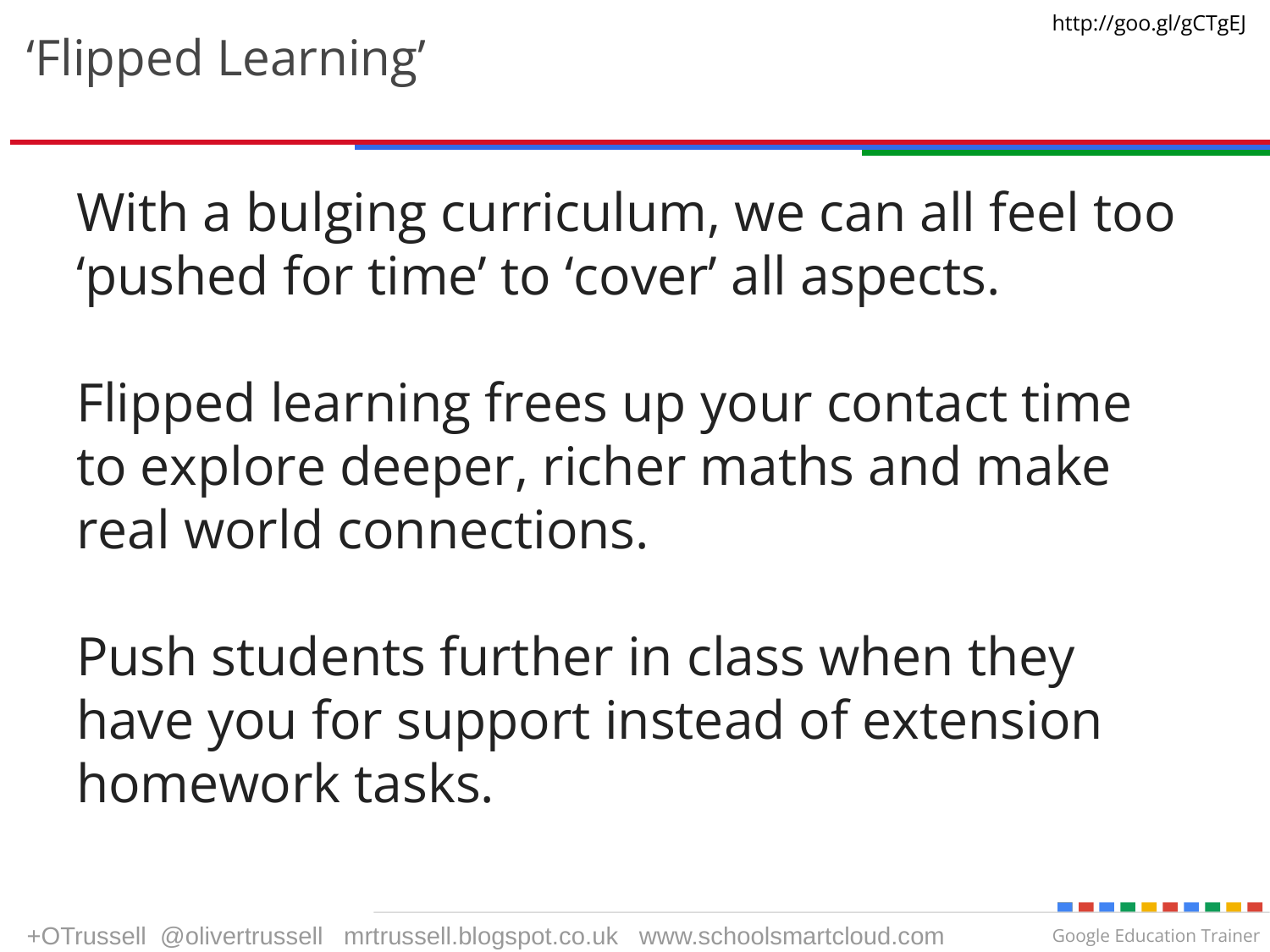

# ‘Flipped Learning’
With a bulging curriculum, we can all feel too ‘pushed for time’ to ‘cover’ all aspects.

Flipped learning frees up your contact time to explore deeper, richer maths and make real world connections.

Push students further in class when they have you for support instead of extension homework tasks.